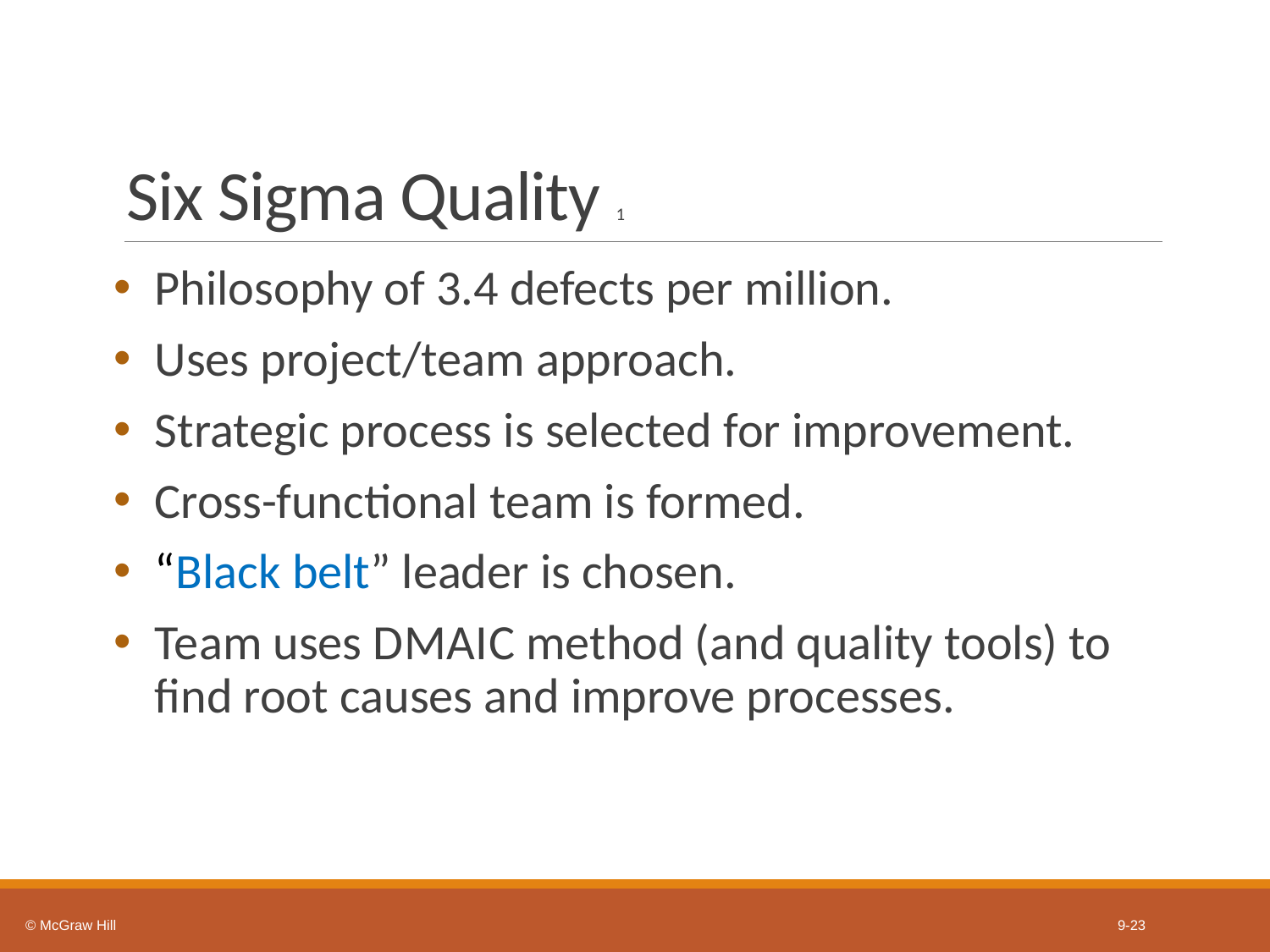

# Six Sigma Quality 1
Philosophy of 3.4 defects per million.
Uses project/team approach.
Strategic process is selected for improvement.
Cross-functional team is formed.
“Black belt” leader is chosen.
Team uses D M A I C method (and quality tools) to find root causes and improve processes.